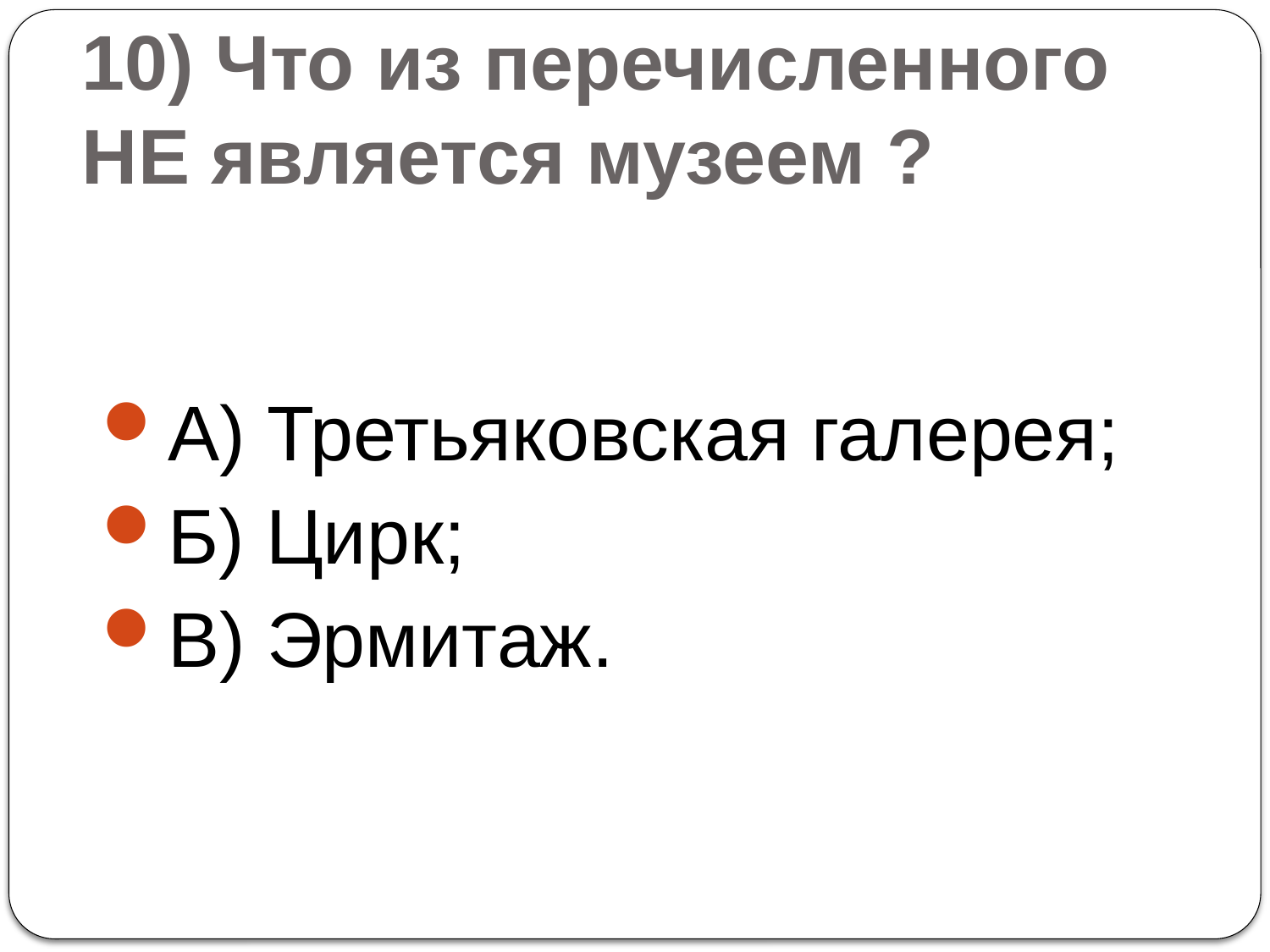

# 10) Что из перечисленного НЕ является музеем ?
А) Третьяковская галерея;
Б) Цирк;
В) Эрмитаж.